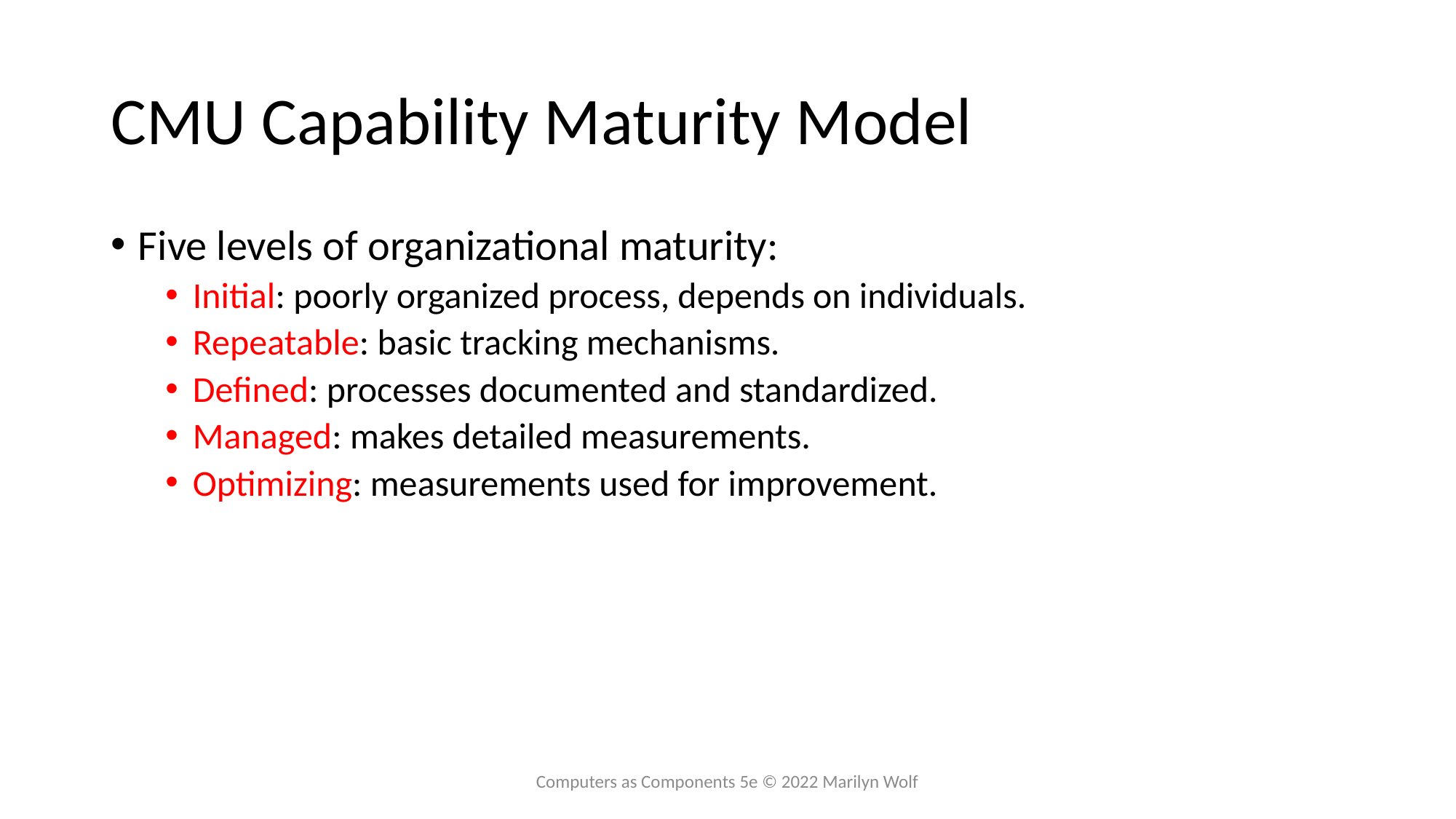

# CMU Capability Maturity Model
Five levels of organizational maturity:
Initial: poorly organized process, depends on individuals.
Repeatable: basic tracking mechanisms.
Defined: processes documented and standardized.
Managed: makes detailed measurements.
Optimizing: measurements used for improvement.
Computers as Components 5e © 2022 Marilyn Wolf